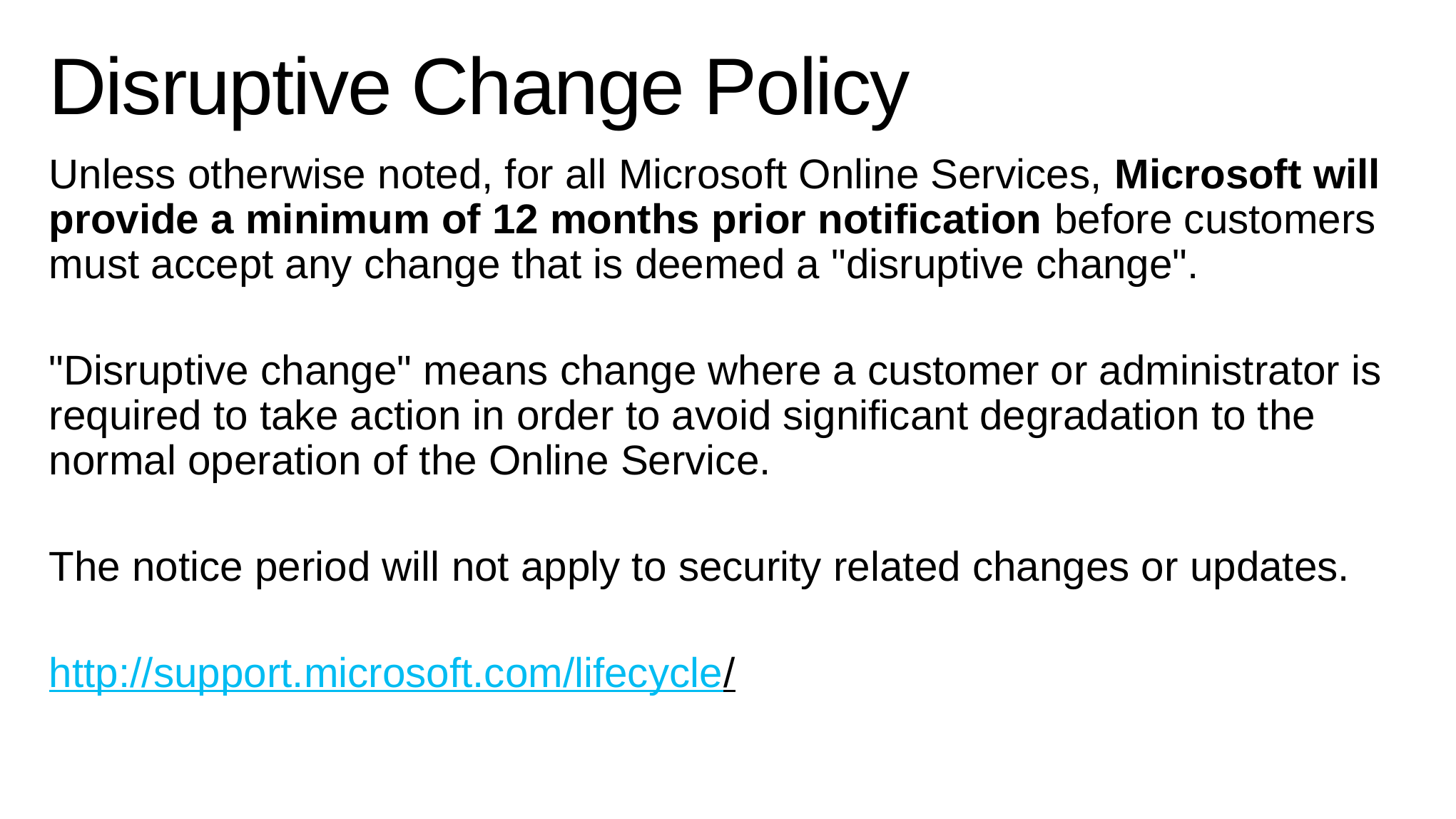

# Disruptive Change Policy
Unless otherwise noted, for all Microsoft Online Services, Microsoft will provide a minimum of 12 months prior notification before customers must accept any change that is deemed a "disruptive change".

"Disruptive change" means change where a customer or administrator is required to take action in order to avoid significant degradation to the normal operation of the Online Service.

The notice period will not apply to security related changes or updates.

http://support.microsoft.com/lifecycle/